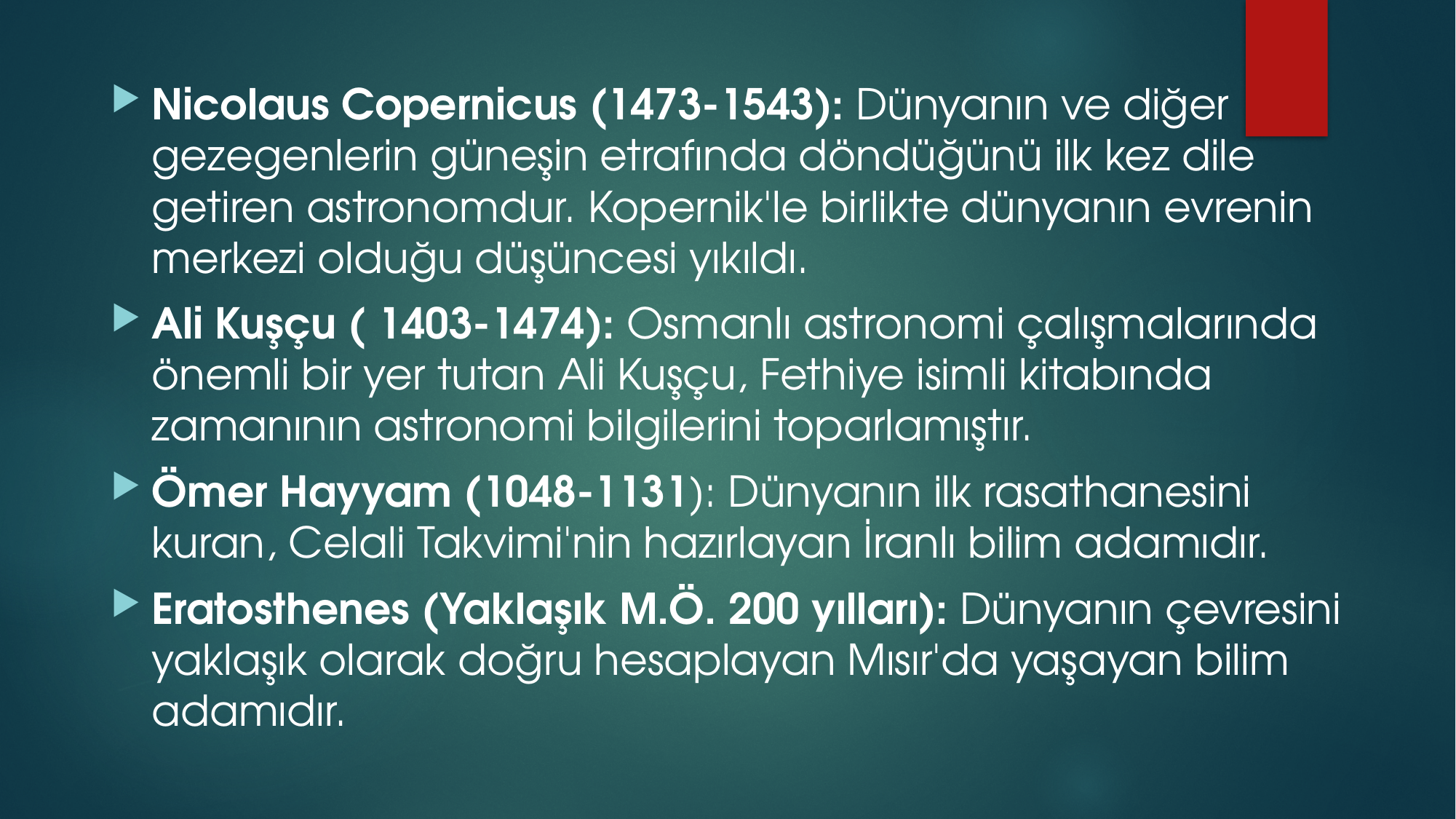

Nicolaus Copernicus (1473-1543): Dünyanın ve diğer gezegenlerin güneşin etrafında döndüğünü ilk kez dile getiren astronomdur. Kopernik'le birlikte dünyanın evrenin merkezi olduğu düşüncesi yıkıldı.
Ali Kuşçu ( 1403-1474): Osmanlı astronomi çalışmalarında önemli bir yer tutan Ali Kuşçu, Fethiye isimli kitabında zamanının astronomi bilgilerini toparlamıştır.
Ömer Hayyam (1048-1131): Dünyanın ilk rasathanesini kuran, Celali Takvimi'nin hazırlayan İranlı bilim adamıdır.
Eratosthenes (Yaklaşık M.Ö. 200 yılları): Dünyanın çevresini yaklaşık olarak doğru hesaplayan Mısır'da yaşayan bilim adamıdır.